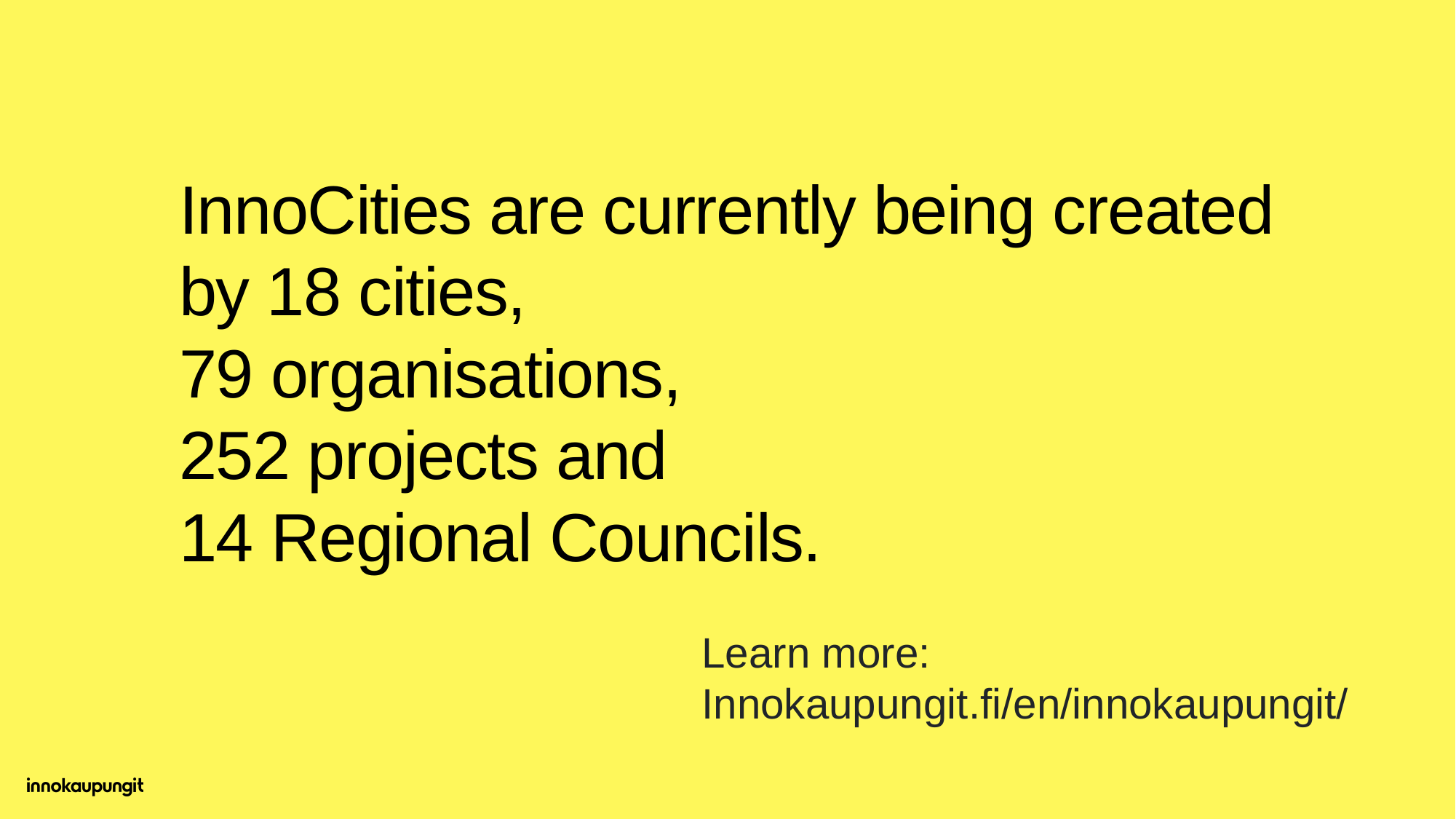

# InnoCities are currently being created by 18 cities, 79 organisations, 252 projects and 14 Regional Councils.
Learn more: Innokaupungit.fi/en/innokaupungit/